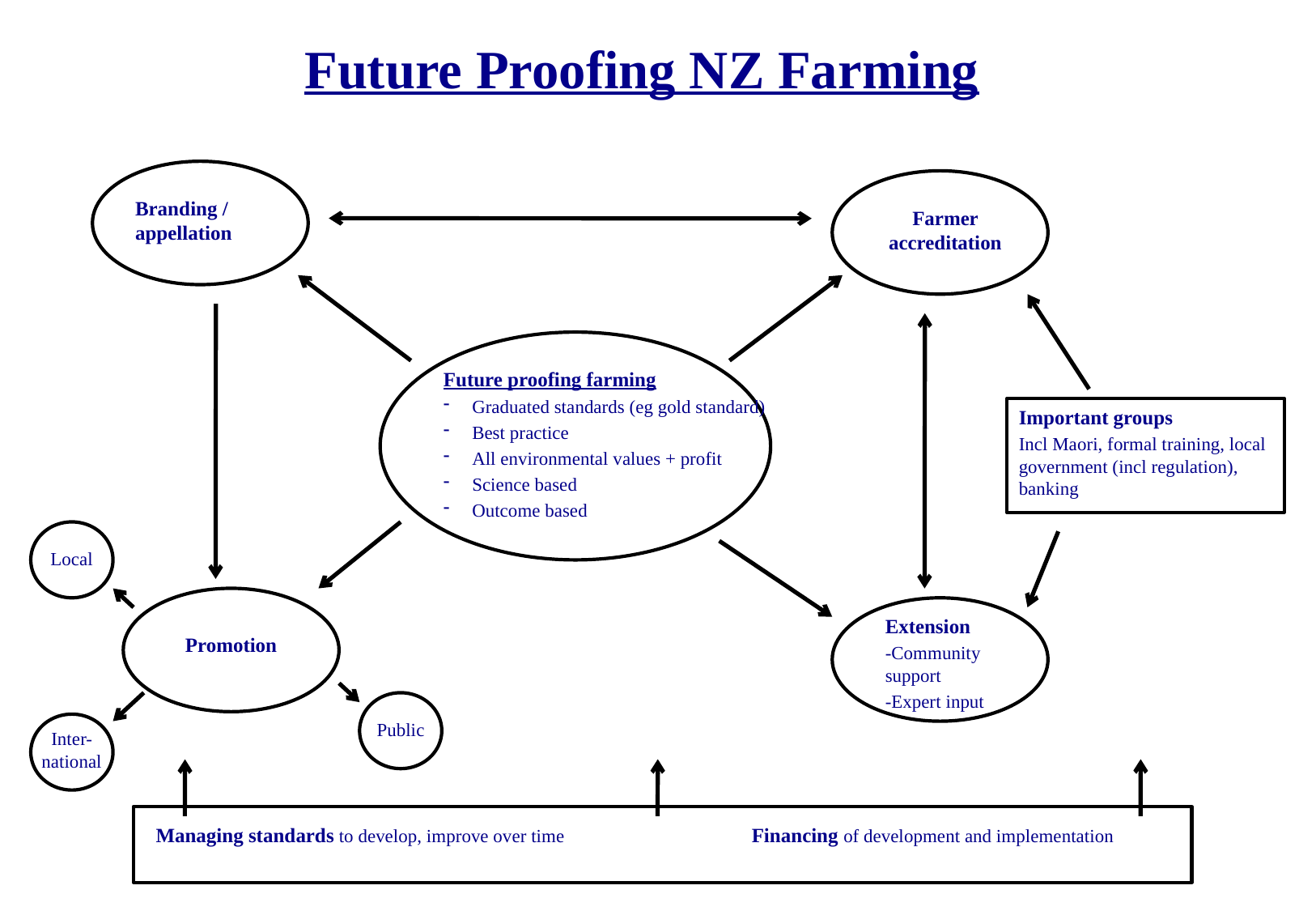

Future Proofing NZ Farming

Branding / appellation
Farmer accreditation

Future proofing farming
Graduated standards (eg gold standard)
Best practice
All environmental values + profit
Science based
Outcome based

Important groups
Incl Maori, formal training, local government (incl regulation), banking

Local

Extension
-Community support
-Expert input
Promotion

Public

Inter-national

Managing standards to develop, improve over time
Financing of development and implementation